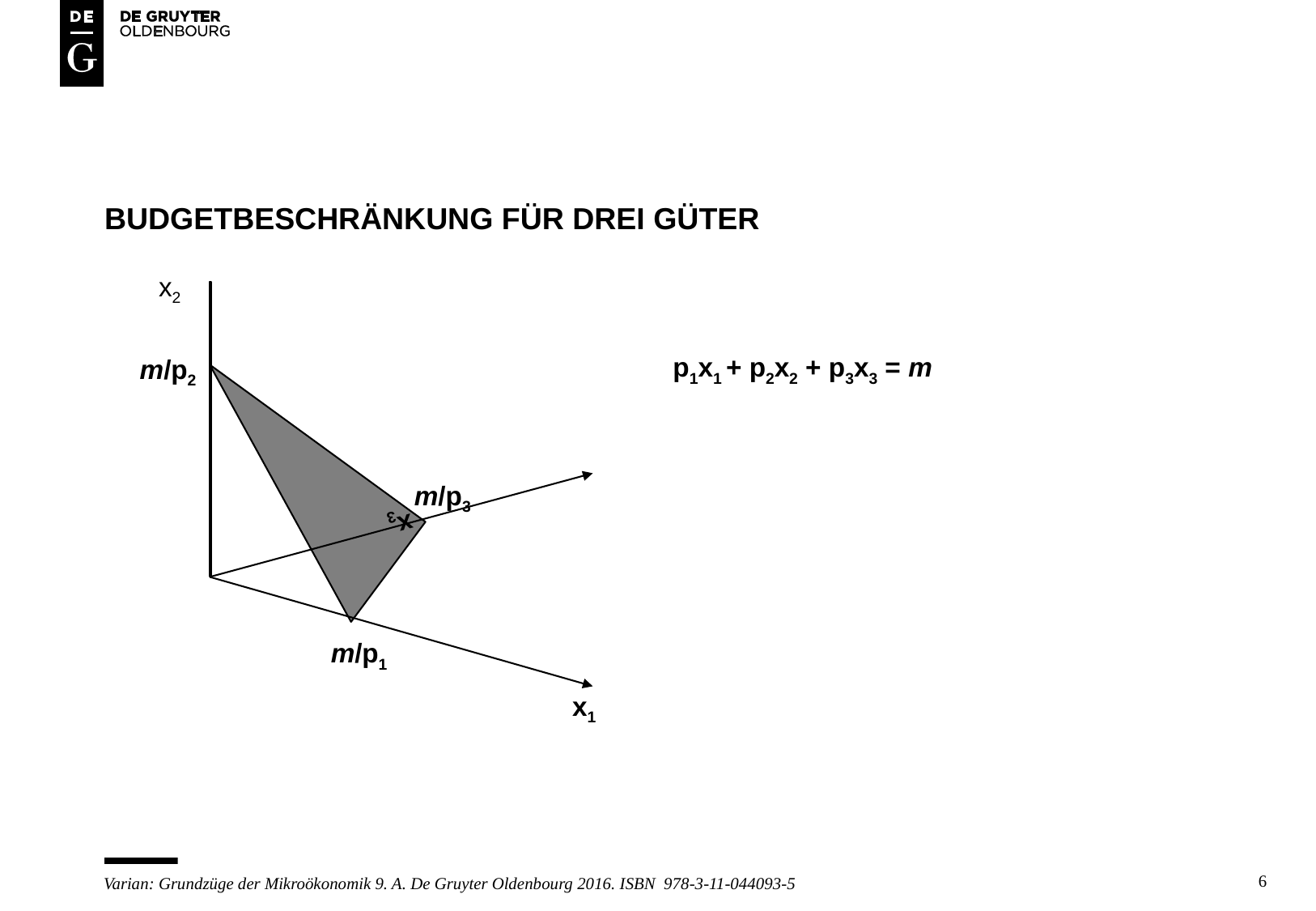

# Budgetbeschränkung für drei Güter
x2

p1x1 + p2x2 + p3x3 = m
m/p2

m/p3
x3

m/p1
x1
6
Varian: Grundzüge der Mikroökonomik 9. A. De Gruyter Oldenbourg 2016. ISBN  978-3-11-044093-5